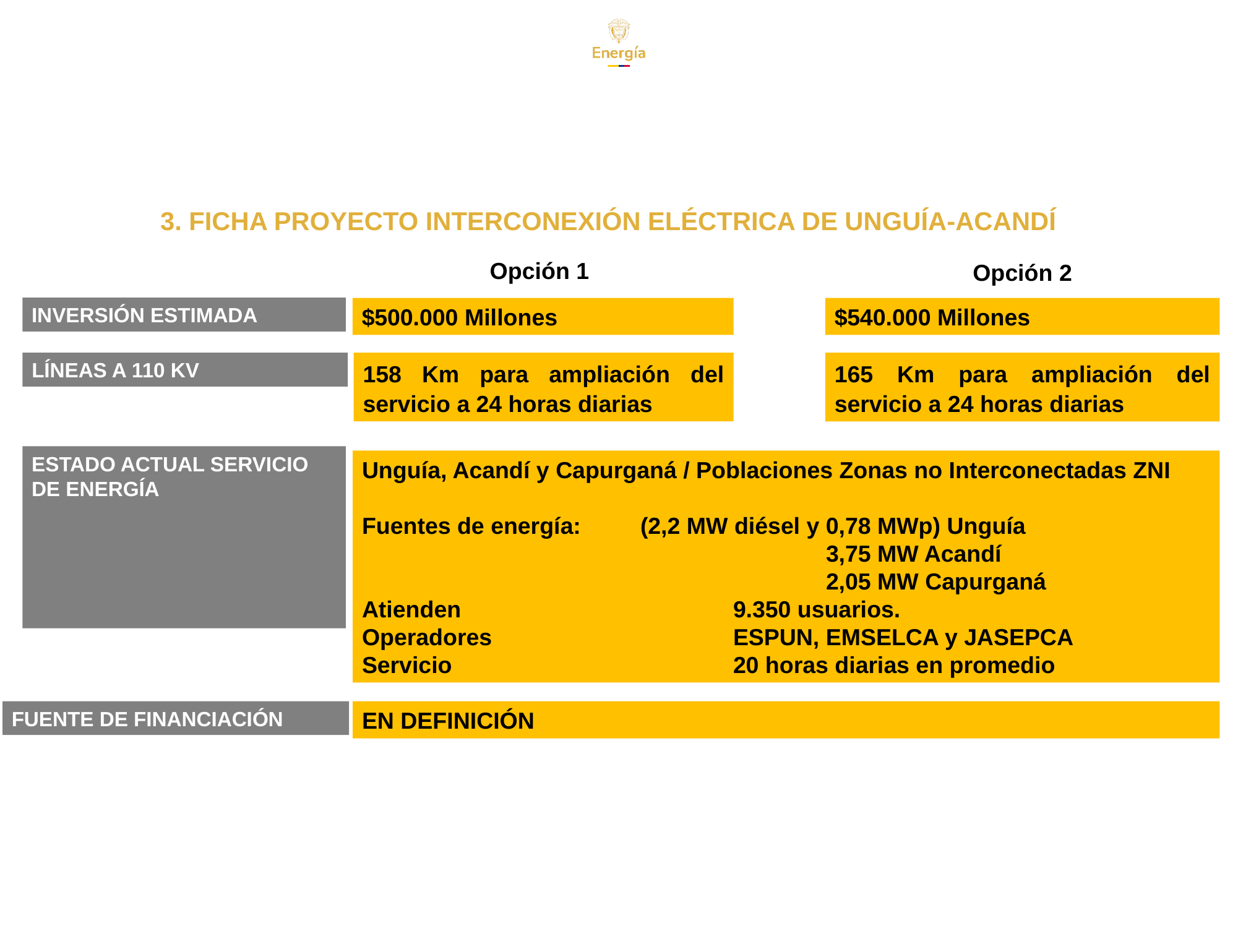

3. FICHA PROYECTO INTERCONEXIÓN ELÉCTRICA DE UNGUÍA-ACANDÍ
Opción 1
Opción 2
INVERSIÓN ESTIMADA
$500.000 Millones
$540.000 Millones
158 Km para ampliación del servicio a 24 horas diarias
LÍNEAS A 110 KV
165 Km para ampliación del servicio a 24 horas diarias
ESTADO ACTUAL SERVICIO DE ENERGÍA

Unguía, Acandí y Capurganá / Poblaciones Zonas no Interconectadas ZNI

Fuentes de energía:	(2,2 MW diésel y 0,78 MWp) Unguía
					3,75 MW Acandí
					2,05 MW Capurganá
Atienden			9.350 usuarios.
Operadores			ESPUN, EMSELCA y JASEPCA
Servicio				20 horas diarias en promedio
FUENTE DE FINANCIACIÓN
EN DEFINICIÓN